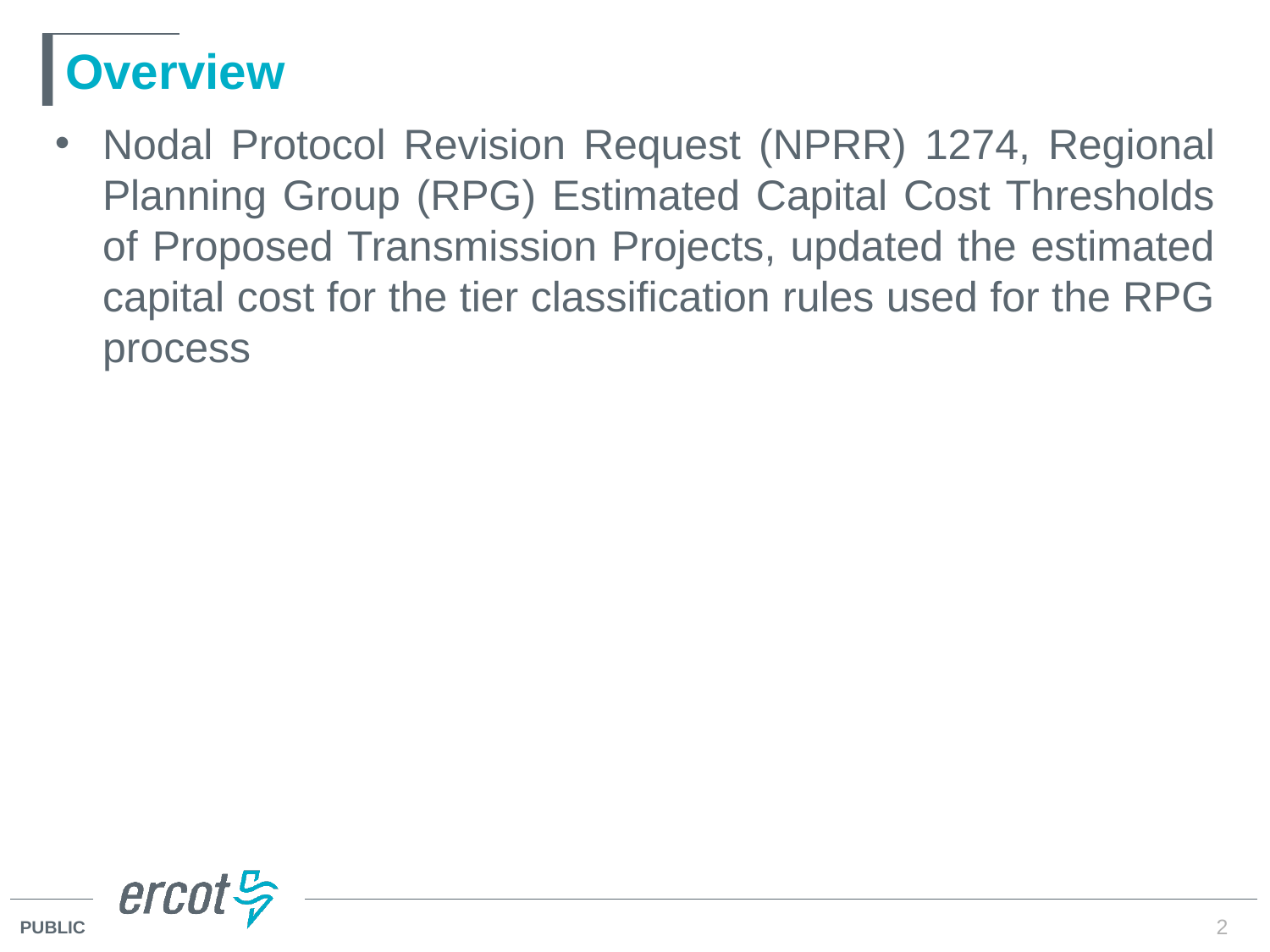

# Overview
Nodal Protocol Revision Request (NPRR) 1274, Regional Planning Group (RPG) Estimated Capital Cost Thresholds of Proposed Transmission Projects, updated the estimated capital cost for the tier classification rules used for the RPG process

2